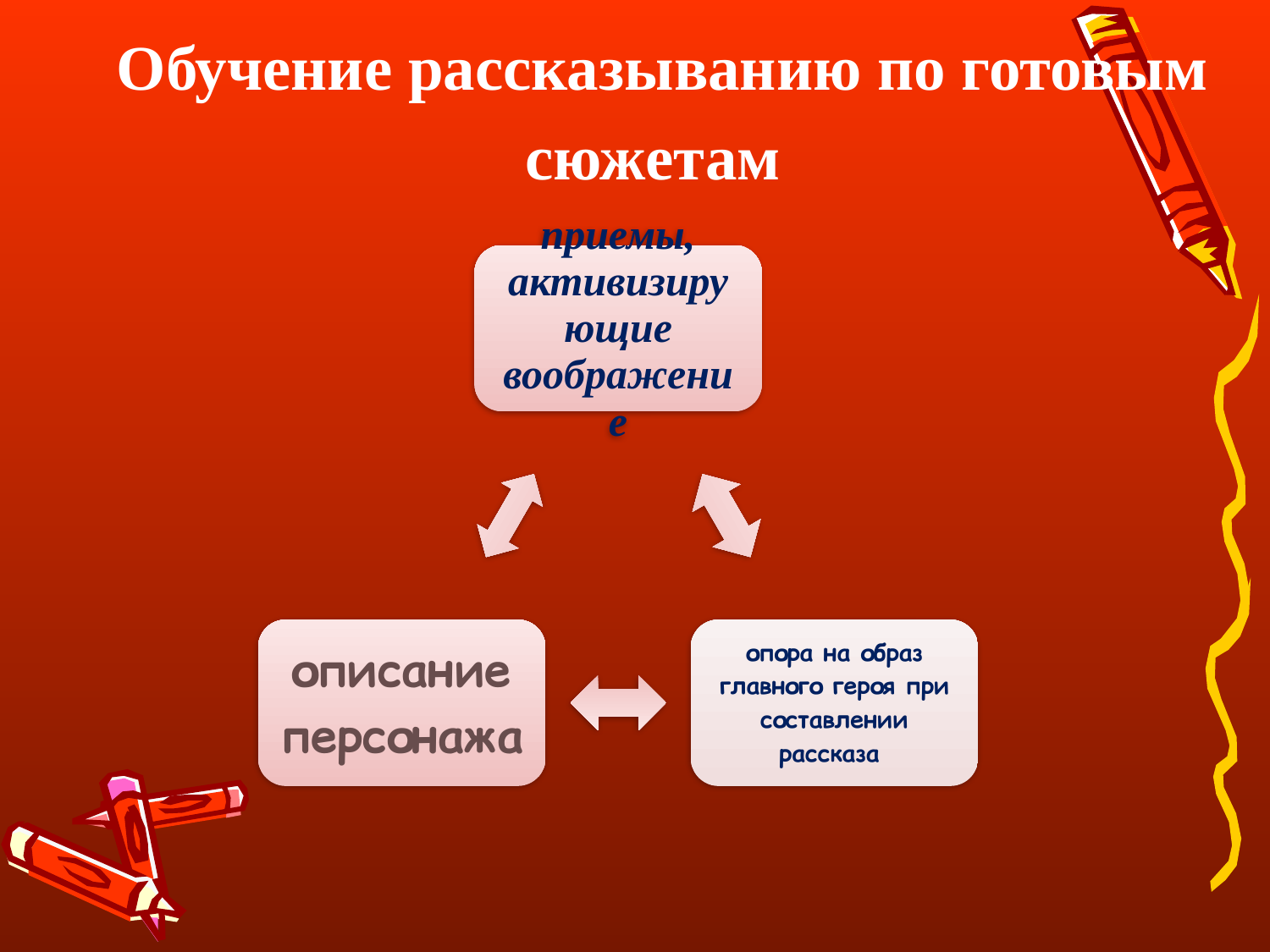

Обучение рассказыванию по готовым сюжетам
приемы, активизирующие воображение
опора на образ главного героя при составлении рассказа
описание персонажа